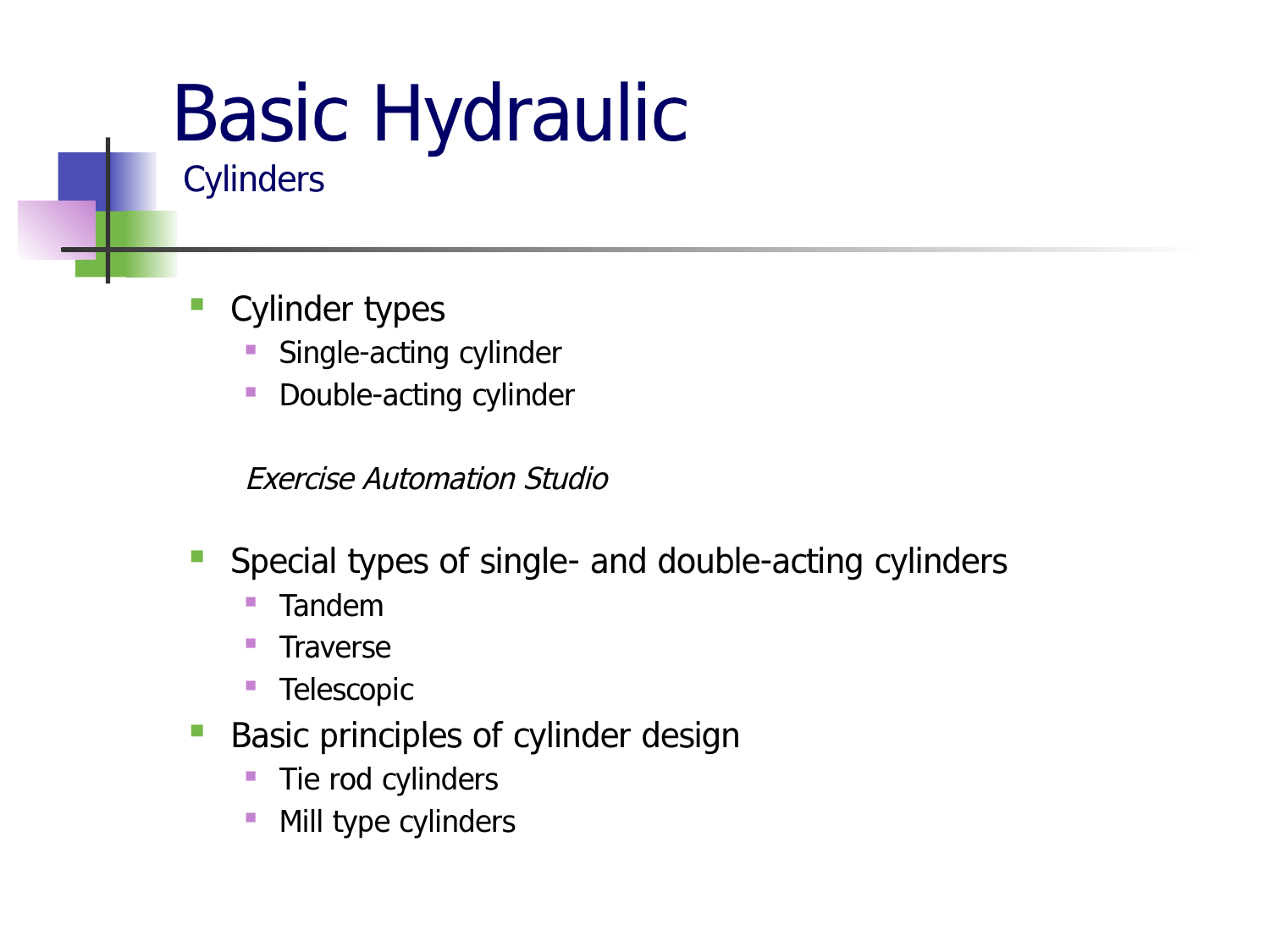

# Basic Hydraulic Cylinders
Cylinder types
Single-acting cylinder
Double-acting cylinder

Exercise Automation Studio
Special types of single- and double-acting cylinders
Tandem
Traverse
Telescopic
Basic principles of cylinder design
Tie rod cylinders
Mill type cylinders